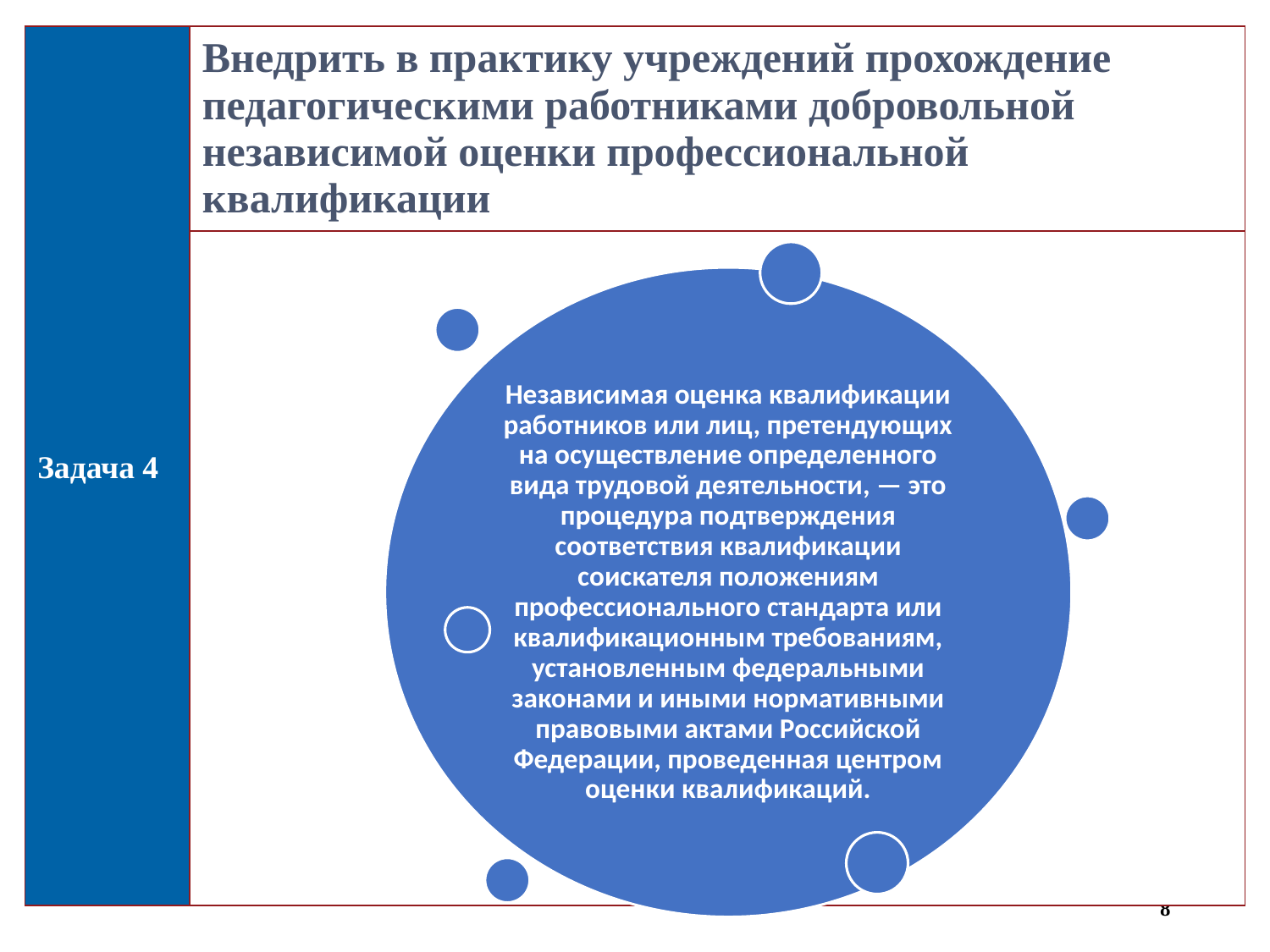

| Задача 4 | Внедрить в практику учреждений прохождение педагогическими работниками добровольной независимой оценки профессиональной квалификации |
| --- | --- |
|  |  |
Независимая оценка квалификации работников или лиц, претендующих на осуществление определенного вида трудовой деятельности, — это процедура подтверждения соответствия квалификации соискателя положениям профессионального стандарта или квалификационным требованиям, установленным федеральными законами и иными нормативными правовыми актами Российской Федерации, проведенная центром оценки квалификаций.
8